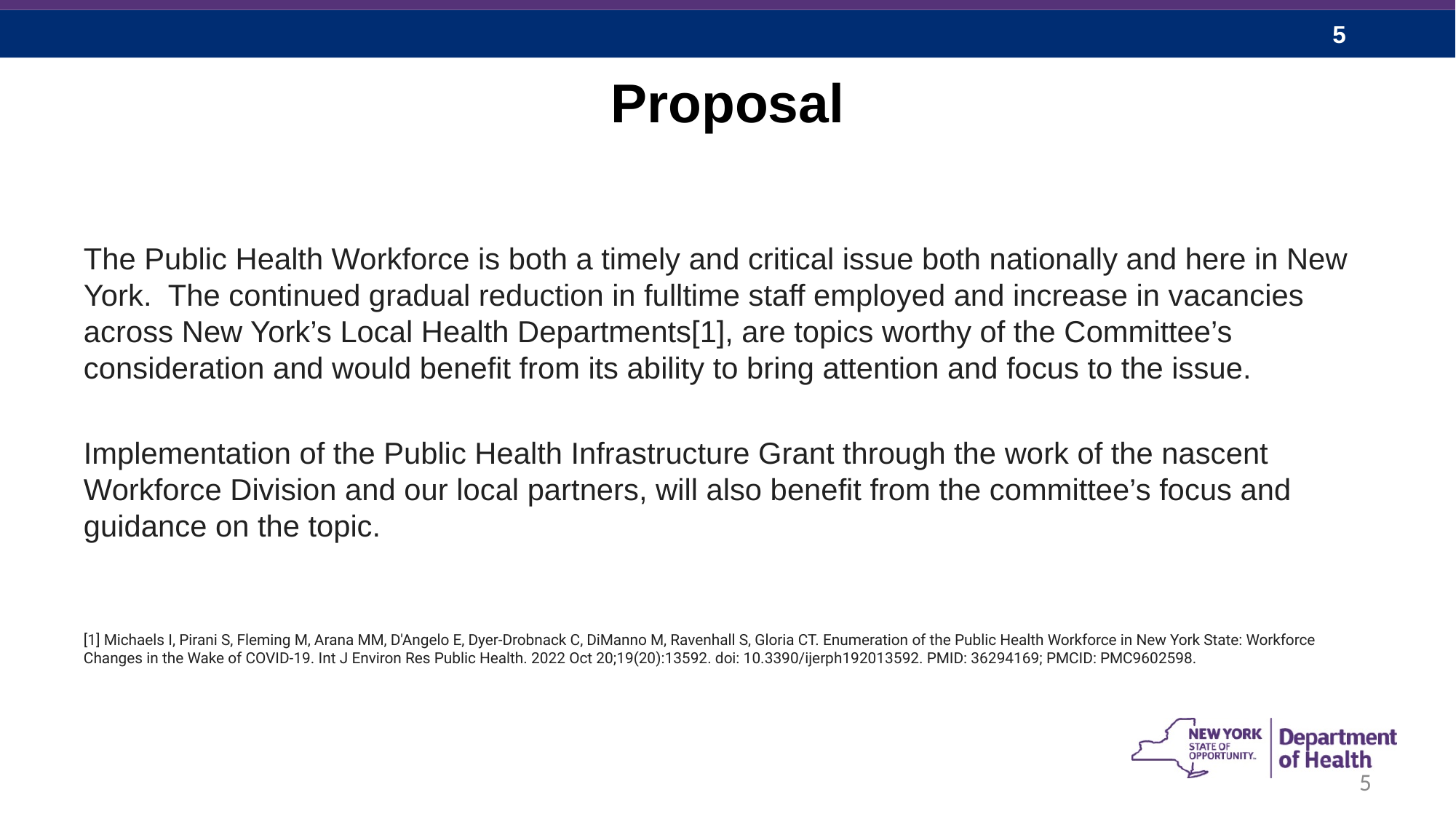

# Proposal

The Public Health Workforce is both a timely and critical issue both nationally and here in New York.  The continued gradual reduction in fulltime staff employed and increase in vacancies across New York’s Local Health Departments[1], are topics worthy of the Committee’s consideration and would benefit from its ability to bring attention and focus to the issue.

Implementation of the Public Health Infrastructure Grant through the work of the nascent Workforce Division and our local partners, will also benefit from the committee’s focus and guidance on the topic.

[1] Michaels I, Pirani S, Fleming M, Arana MM, D'Angelo E, Dyer-Drobnack C, DiManno M, Ravenhall S, Gloria CT. Enumeration of the Public Health Workforce in New York State: Workforce Changes in the Wake of COVID-19. Int J Environ Res Public Health. 2022 Oct 20;19(20):13592. doi: 10.3390/ijerph192013592. PMID: 36294169; PMCID: PMC9602598.
5